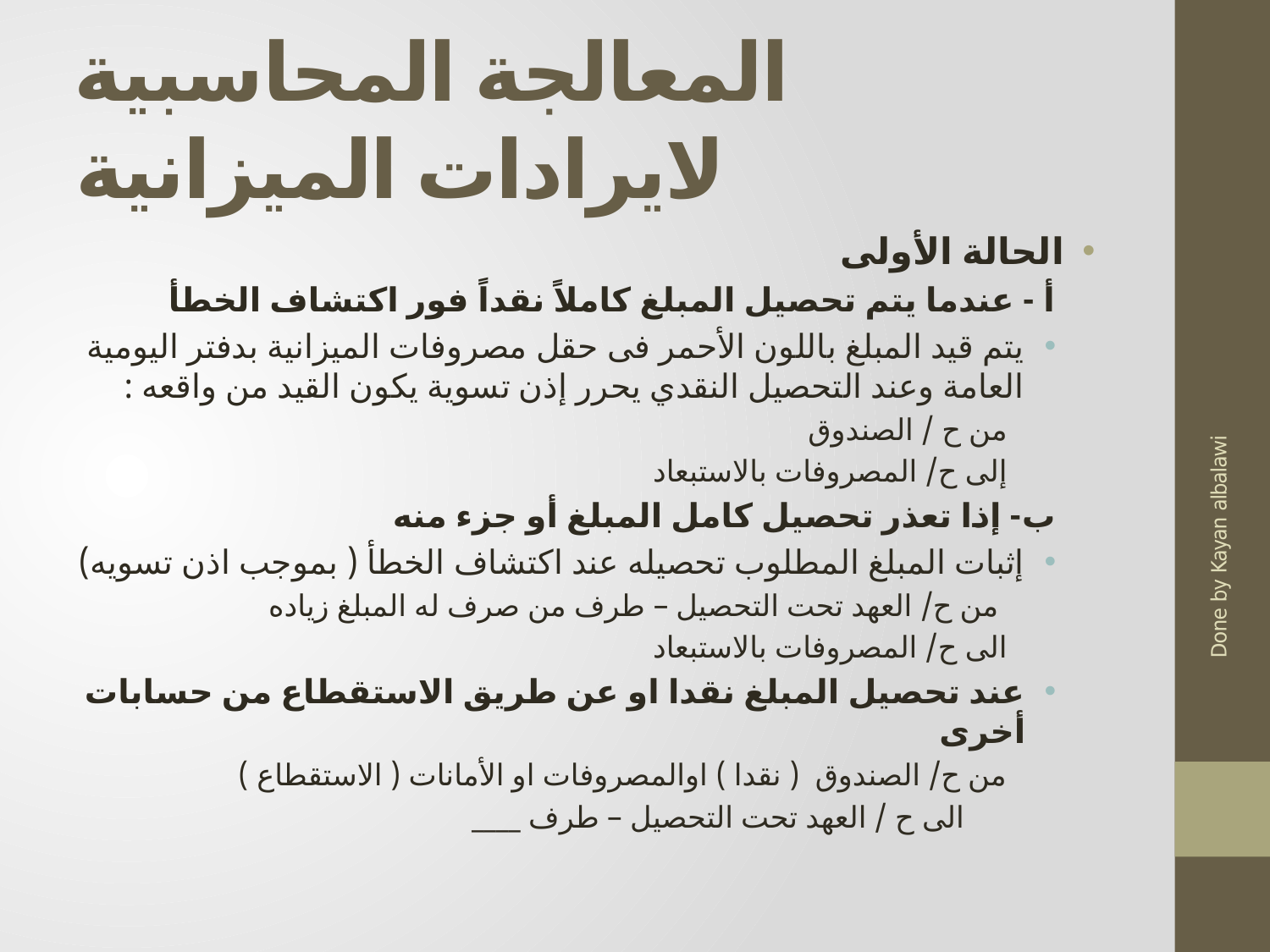

# المعالجة المحاسبية لايرادات الميزانية
الحالة الأولى
أ - عندما يتم تحصيل المبلغ كاملاً نقداً فور اكتشاف الخطأ
يتم قيد المبلغ باللون الأحمر فى حقل مصروفات الميزانية بدفتر اليومية العامة وعند التحصيل النقدي يحرر إذن تسوية يكون القيد من واقعه :
من ح / الصندوق
إلى ح/ المصروفات بالاستبعاد
ب- إذا تعذر تحصيل كامل المبلغ أو جزء منه
إثبات المبلغ المطلوب تحصيله عند اكتشاف الخطأ ( بموجب اذن تسويه)
 من ح/ العهد تحت التحصيل – طرف من صرف له المبلغ زياده
الى ح/ المصروفات بالاستبعاد
عند تحصيل المبلغ نقدا او عن طريق الاستقطاع من حسابات أخرى
من ح/ الصندوق  ( نقدا ) اوالمصروفات او الأمانات ( الاستقطاع )
 الى ح / العهد تحت التحصيل – طرف ____

Done by Kayan albalawi